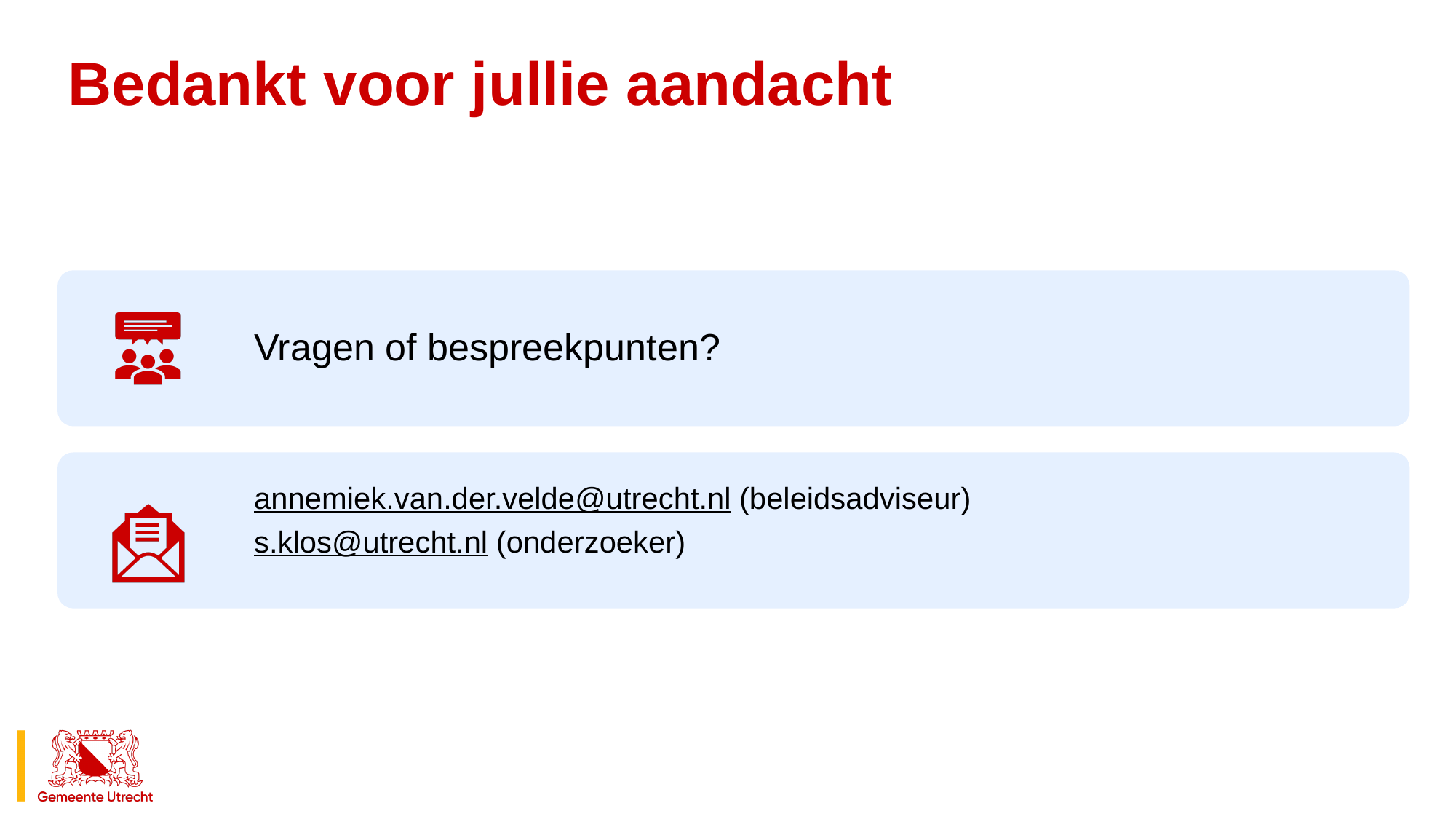

# Bedankt voor jullie aandacht
Vragen of bespreekpunten?
annemiek.van.der.velde@utrecht.nl (beleidsadviseur)
s.klos@utrecht.nl (onderzoeker)